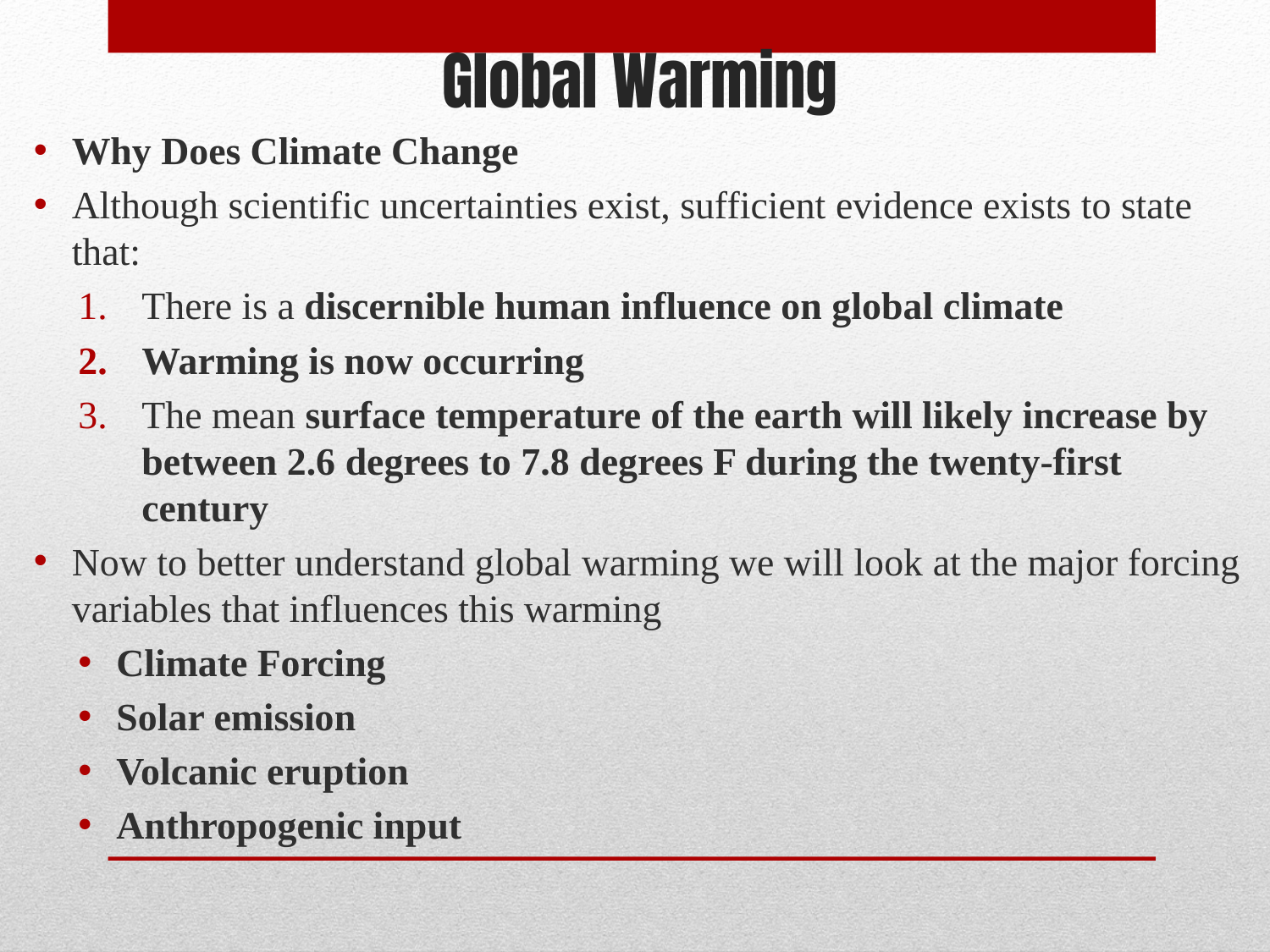

Global Warming
Why Does Climate Change
Although scientific uncertainties exist, sufficient evidence exists to state that:
There is a discernible human influence on global climate
Warming is now occurring
The mean surface temperature of the earth will likely increase by between 2.6 degrees to 7.8 degrees F during the twenty-first century
Now to better understand global warming we will look at the major forcing variables that influences this warming
Climate Forcing
Solar emission
Volcanic eruption
Anthropogenic input